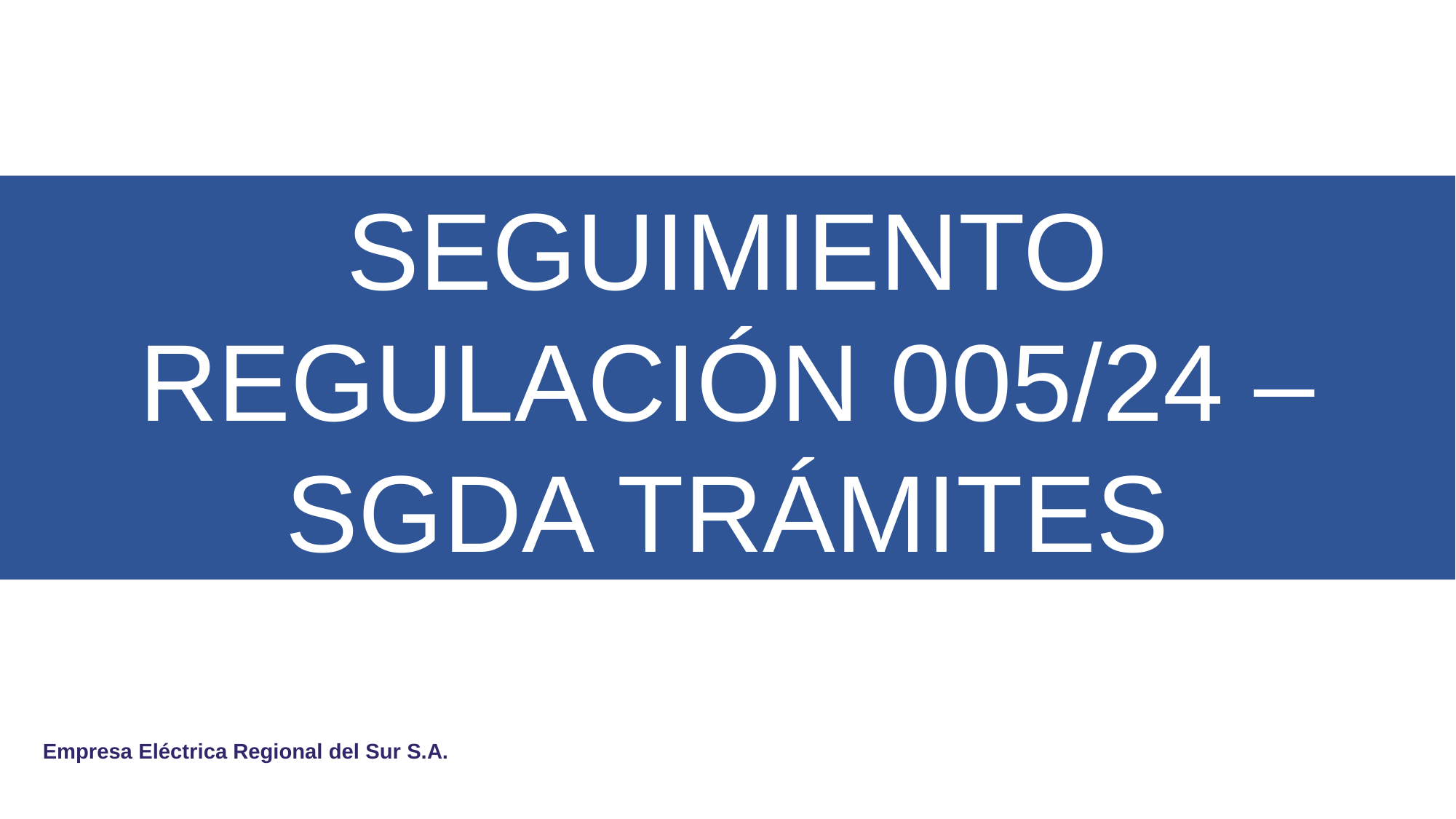

SEGUIMIENTO REGULACIÓN 005/24 –SGDA TRÁMITES
Empresa Eléctrica Regional del Sur S.A.